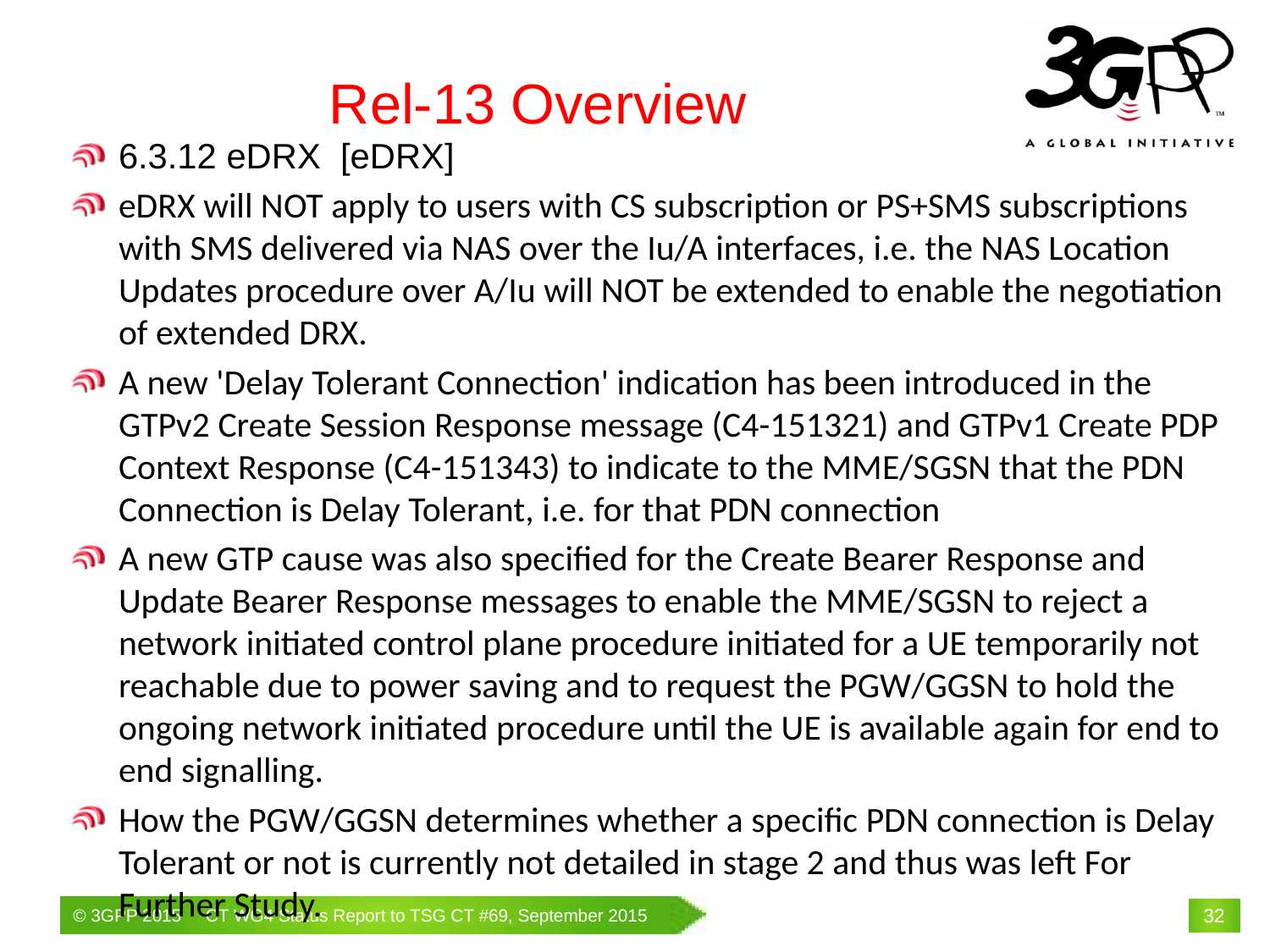

# Rel-13 Overview
6.3.12 eDRX  [eDRX]
eDRX will NOT apply to users with CS subscription or PS+SMS subscriptions with SMS delivered via NAS over the Iu/A interfaces, i.e. the NAS Location Updates procedure over A/Iu will NOT be extended to enable the negotiation of extended DRX.
A new 'Delay Tolerant Connection' indication has been introduced in the GTPv2 Create Session Response message (C4-151321) and GTPv1 Create PDP Context Response (C4-151343) to indicate to the MME/SGSN that the PDN Connection is Delay Tolerant, i.e. for that PDN connection
A new GTP cause was also specified for the Create Bearer Response and Update Bearer Response messages to enable the MME/SGSN to reject a network initiated control plane procedure initiated for a UE temporarily not reachable due to power saving and to request the PGW/GGSN to hold the ongoing network initiated procedure until the UE is available again for end to end signalling.
How the PGW/GGSN determines whether a specific PDN connection is Delay Tolerant or not is currently not detailed in stage 2 and thus was left For Further Study.